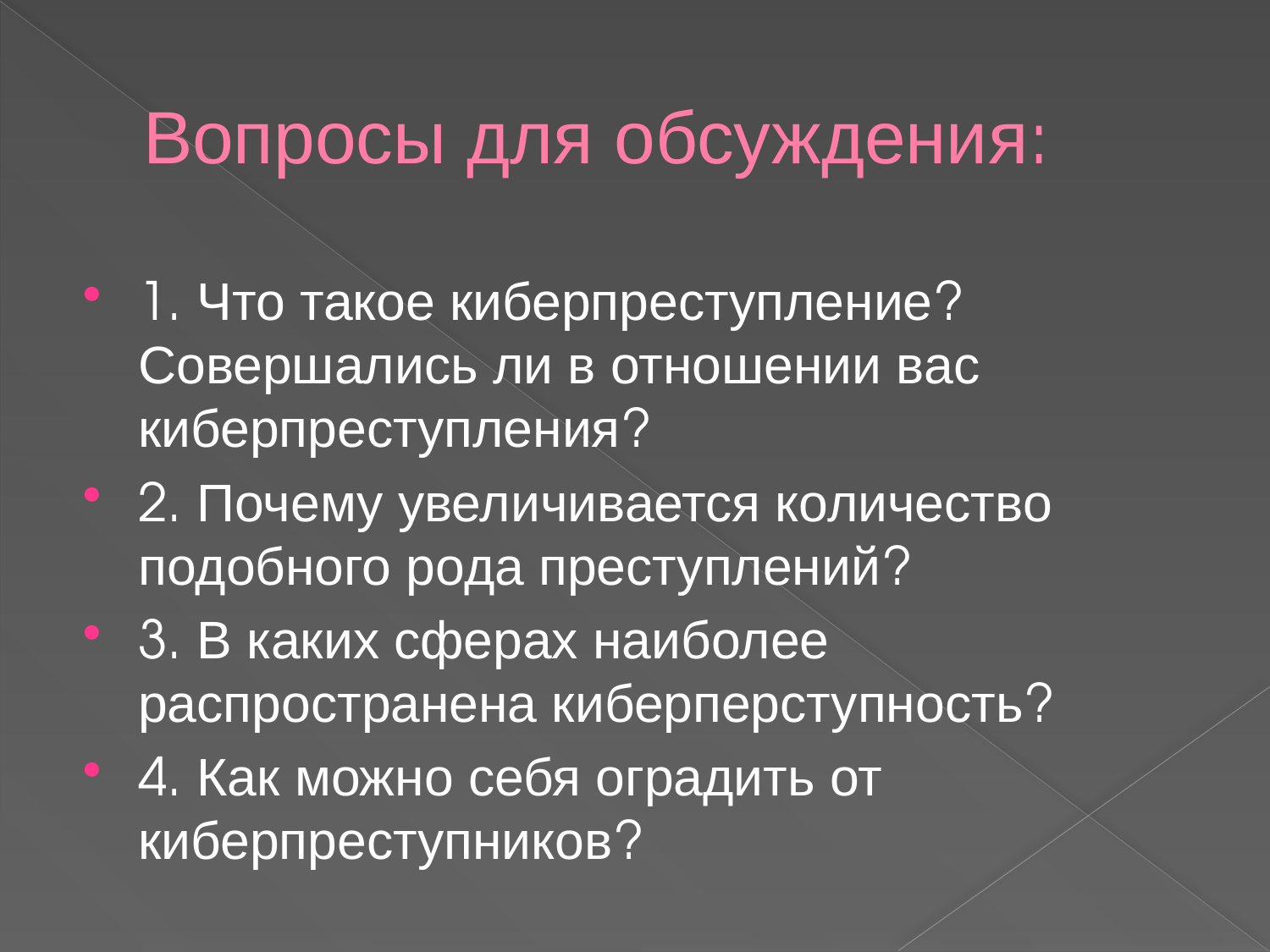

# Вопросы для обсуждения:
1. Что такое киберпреступление? Совершались ли в отношении вас киберпреступления?
2. Почему увеличивается количество подобного рода преступлений?
3. В каких сферах наиболее распространена киберперступность?
4. Как можно себя оградить от киберпреступников?